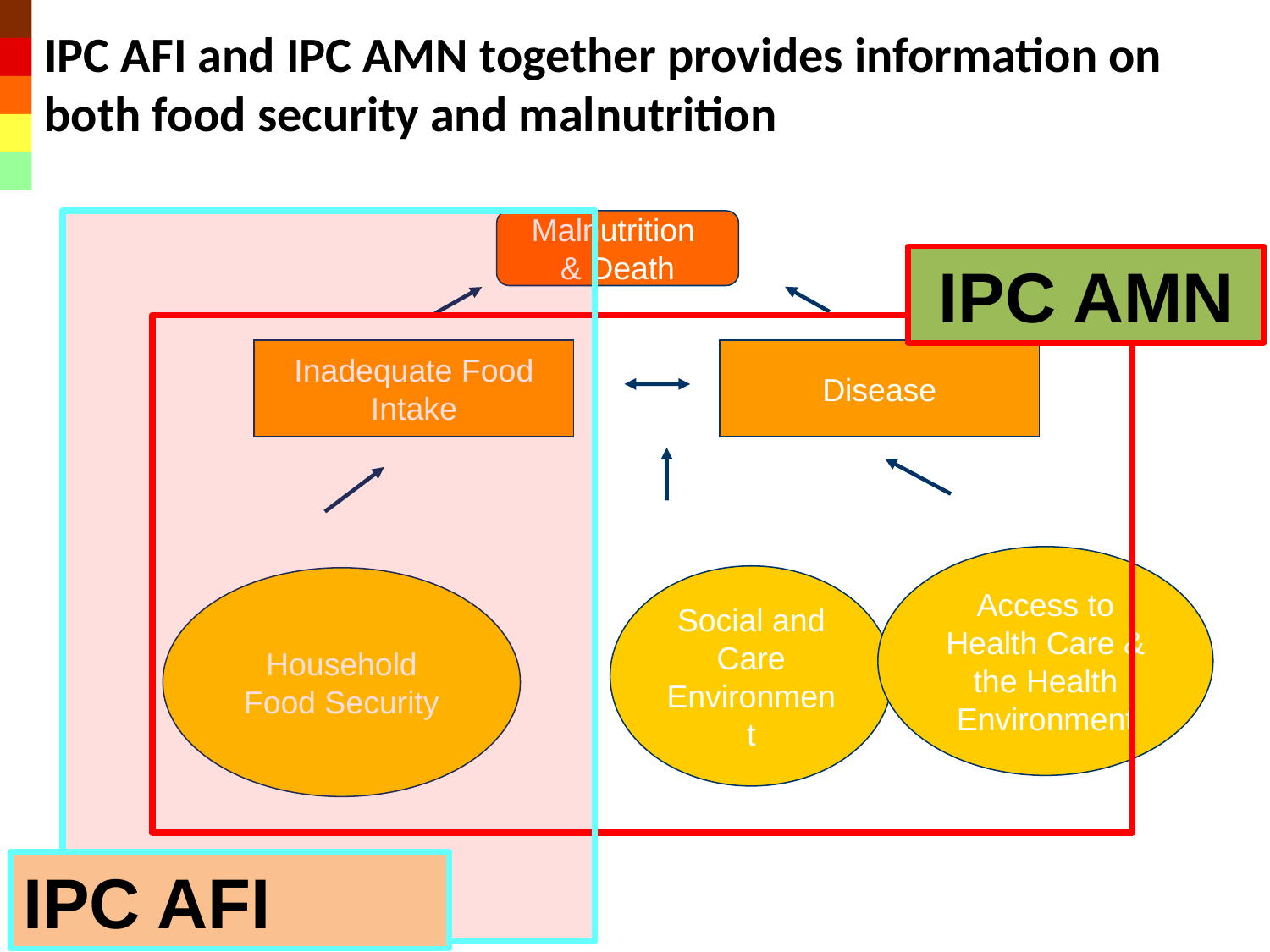

# IPC AFI and IPC AMN together provides information on both food security and malnutrition

Malnutrition
& Death
IPC AMN

Disease

Access to Health Care & the Health Environment
Social and Care Environment
IPC AFI

Inadequate Food Intake

Household Food Security
4